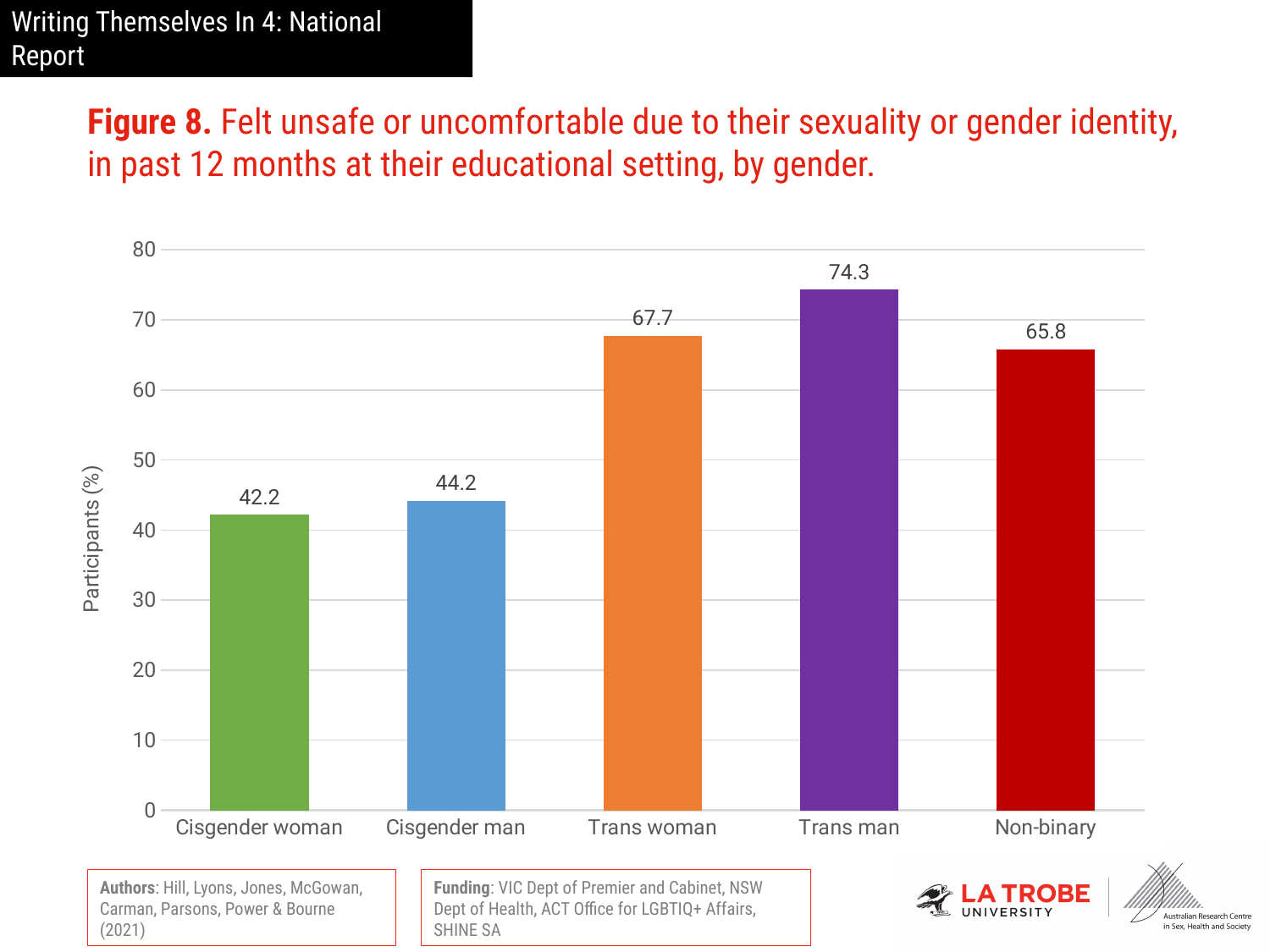

# Figure 8. Felt unsafe or uncomfortable due to their sexuality or gender identity, in past 12 months at their educational setting, by gender.

### Chart

| Category |  |
|---|---|
| Cisgender woman | 42.2 |
| Cisgender man | 44.2 |
| Trans woman | 67.7 |
| Trans man | 74.3 |
| Non-binary | 65.8 |